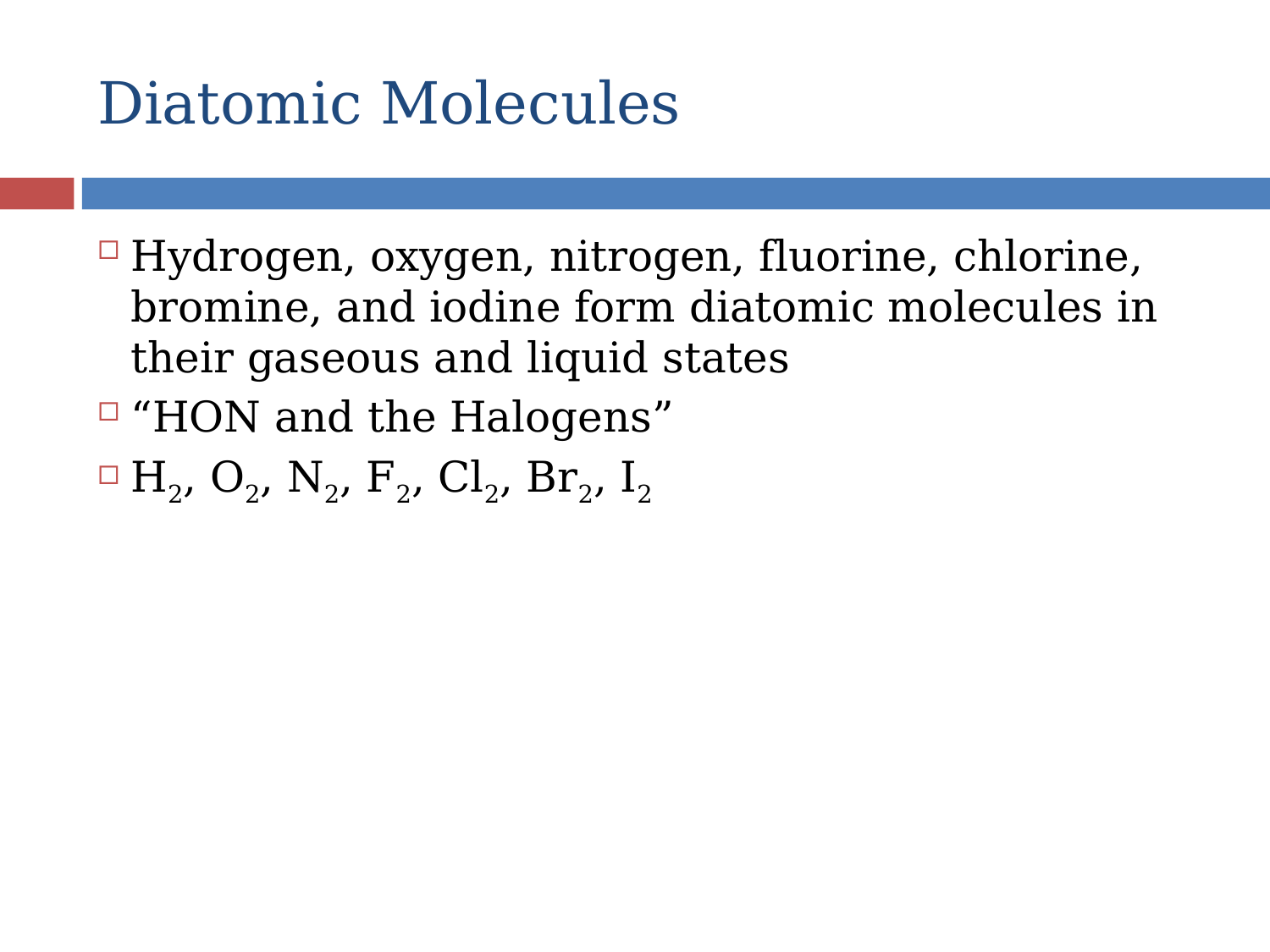

# Diatomic Molecules
Hydrogen, oxygen, nitrogen, fluorine, chlorine, bromine, and iodine form diatomic molecules in their gaseous and liquid states
“HON and the Halogens”
H2, O2, N2, F2, Cl2, Br2, I2